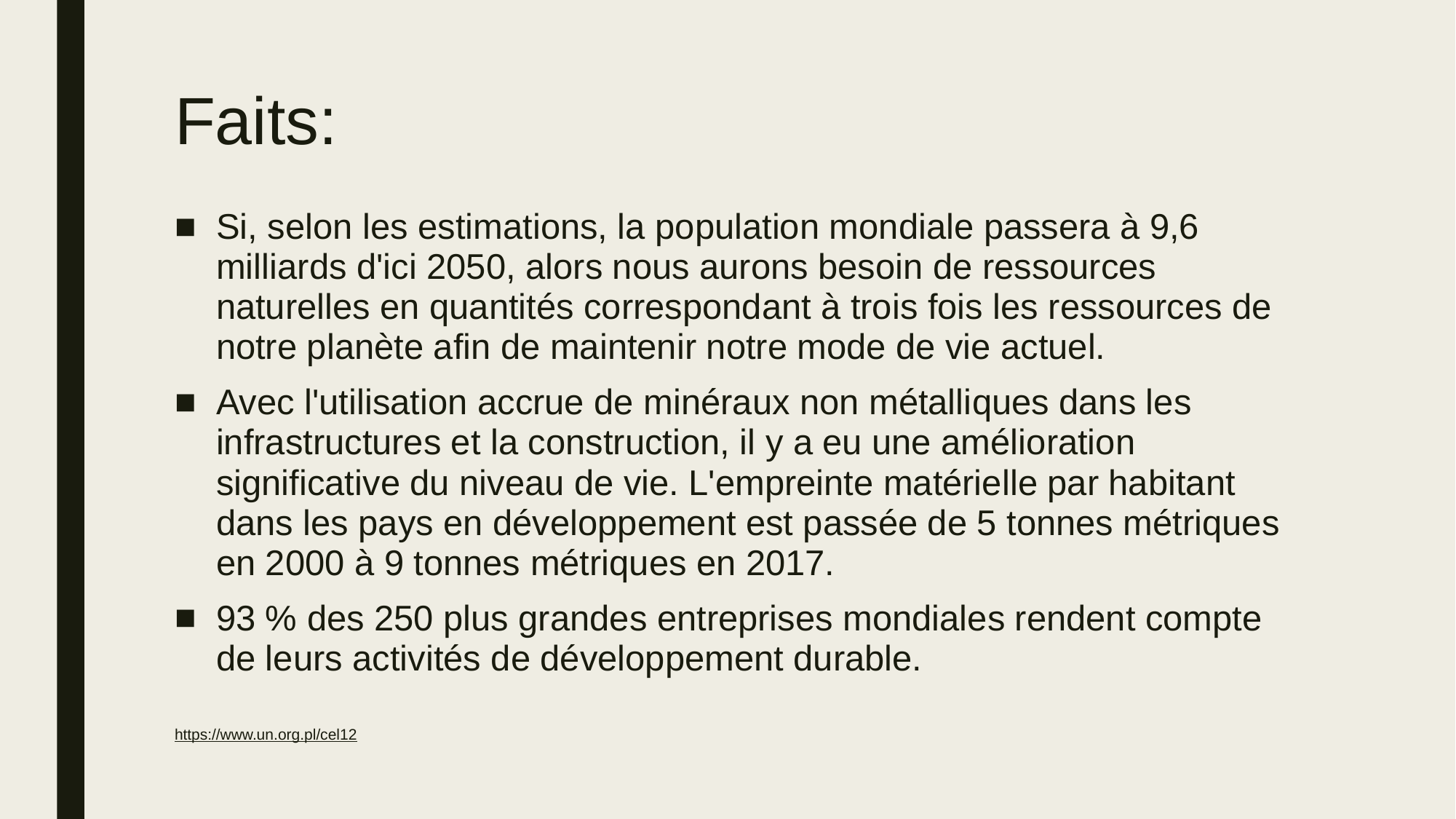

# Faits:
Si, selon les estimations, la population mondiale passera à 9,6 milliards d'ici 2050, alors nous aurons besoin de ressources naturelles en quantités correspondant à trois fois les ressources de notre planète afin de maintenir notre mode de vie actuel.
Avec l'utilisation accrue de minéraux non métalliques dans les infrastructures et la construction, il y a eu une amélioration significative du niveau de vie. L'empreinte matérielle par habitant dans les pays en développement est passée de 5 tonnes métriques en 2000 à 9 tonnes métriques en 2017.
93 % des 250 plus grandes entreprises mondiales rendent compte de leurs activités de développement durable.

https://www.un.org.pl/cel12